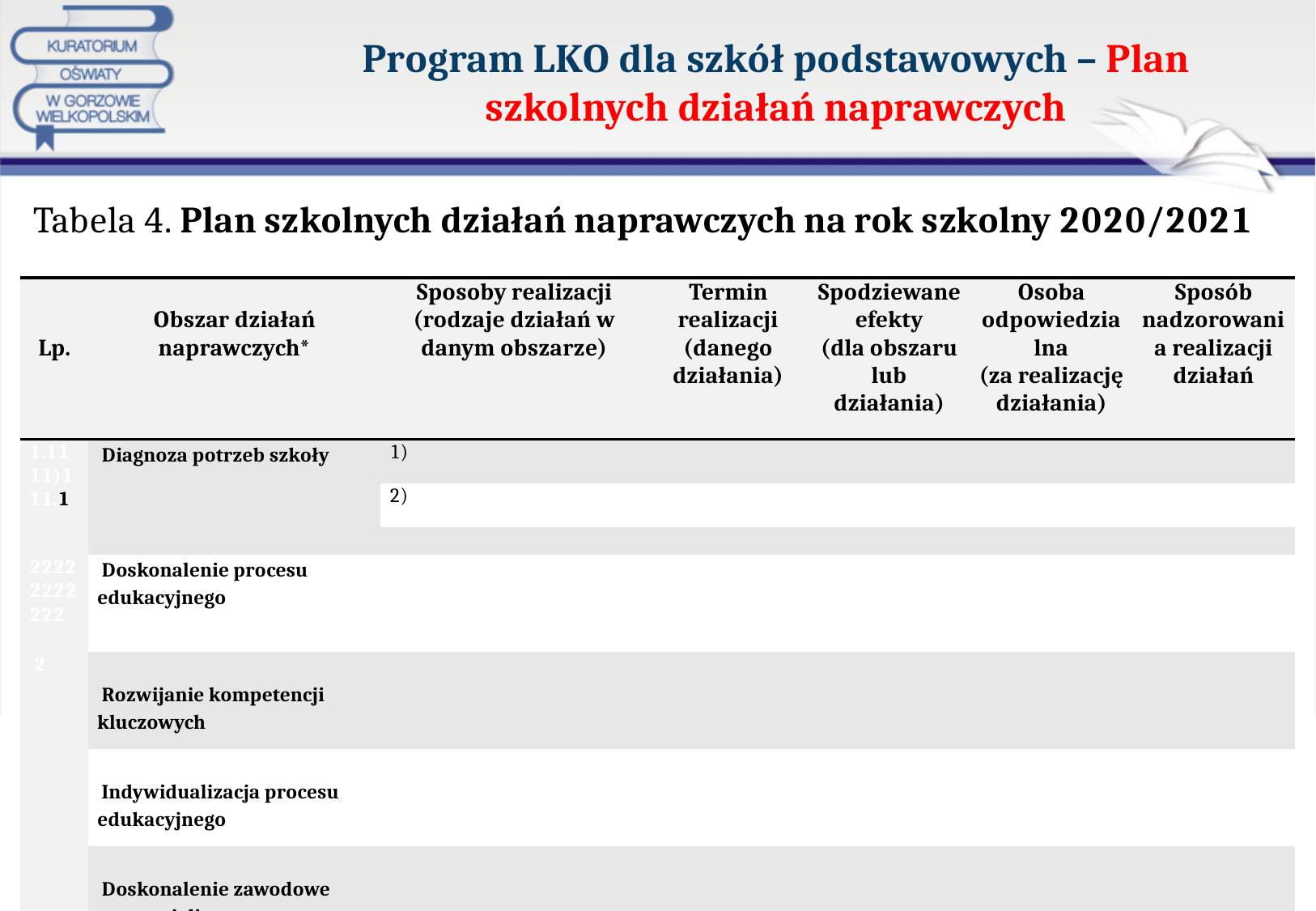

# Program LKO dla szkół podstawowych – Plan szkolnych działań naprawczych
Tabela 4. Plan szkolnych działań naprawczych na rok szkolny 2020/2021

| Lp. | Obszar działań naprawczych\* | Sposoby realizacji (rodzaje działań w danym obszarze) | Termin realizacji (danego działania) | Spodziewane efekty (dla obszaru lub działania) | Osoba odpowiedzialna (za realizację działania) | Sposób nadzorowania realizacji działań |
| --- | --- | --- | --- | --- | --- | --- |
| 1.1111)111.1 | Diagnoza potrzeb szkoły | 1) |  |  |  |  |
|  |  | 2) |  |  |  |  |
|  |  |  |  |  |  |  |
| 22222222222 | Doskonalenie procesu edukacyjnego |  |  |  |  |  |
| 2 | Rozwijanie kompetencji kluczowych |  |  |  |  |  |
|  | Indywidualizacja procesu edukacyjnego |  |  |  |  |  |
|  | Doskonalenie zawodowe nauczycieli |  |  |  |  |  |